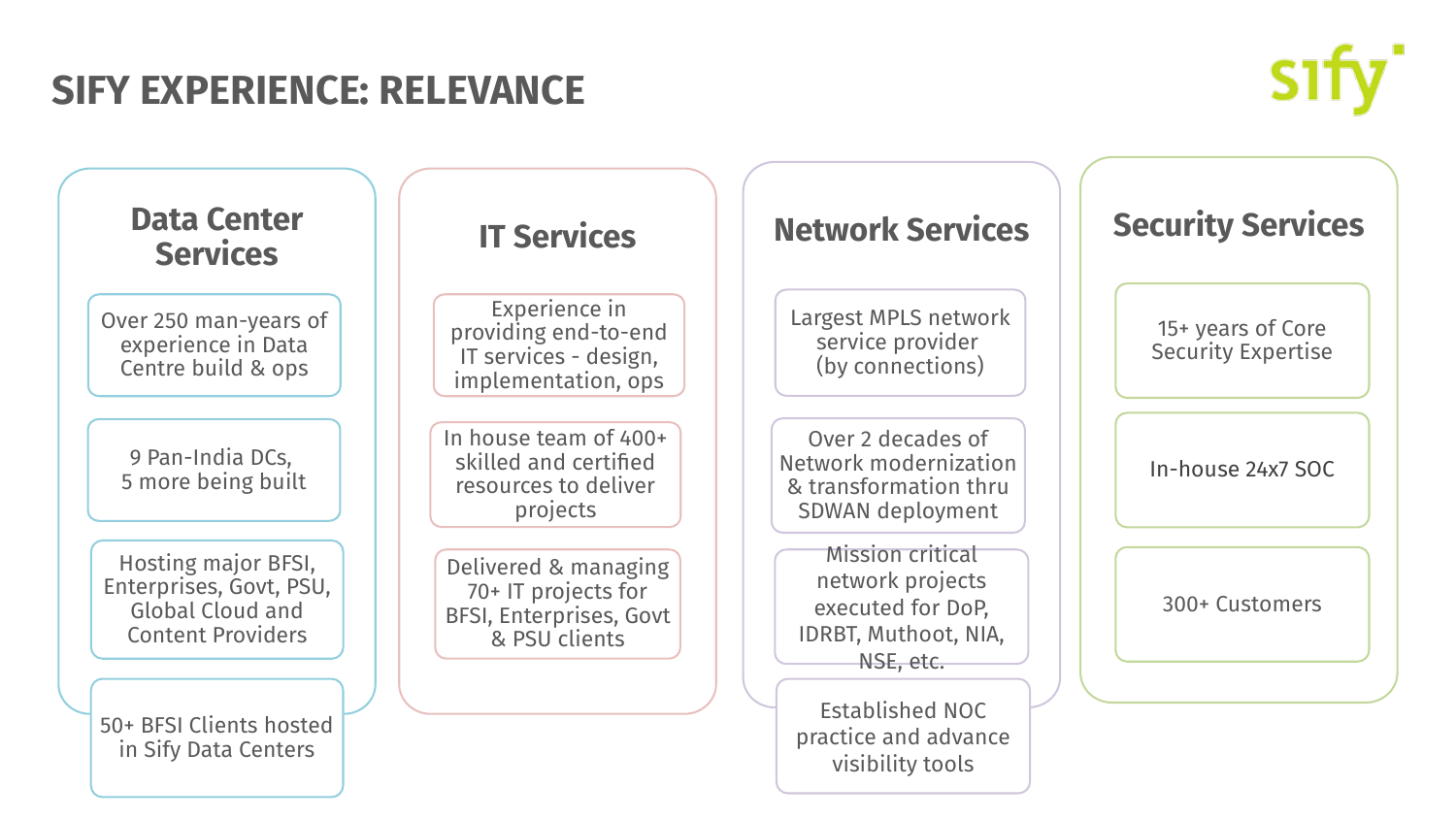

# SIFY EXPERIENCE: RELEVANCE
Security Services
Network Services
Data Center Services
IT Services
15+ years of Core Security Expertise
Largest MPLS network service provider
(by connections)
Over 250 man-years of experience in Data Centre build & ops
Experience in providing end-to-end IT services - design, implementation, ops
In-house 24x7 SOC
Over 2 decades of Network modernization & transformation thru SDWAN deployment
9 Pan-India DCs,
5 more being built
In house team of 400+ skilled and certified resources to deliver projects
Hosting major BFSI, Enterprises, Govt, PSU, Global Cloud and Content Providers
300+ Customers
Delivered & managing 70+ IT projects for BFSI, Enterprises, Govt & PSU clients
Mission critical network projects executed for DoP, IDRBT, Muthoot, NIA, NSE, etc.
50+ BFSI Clients hosted in Sify Data Centers
Established NOC practice and advance visibility tools